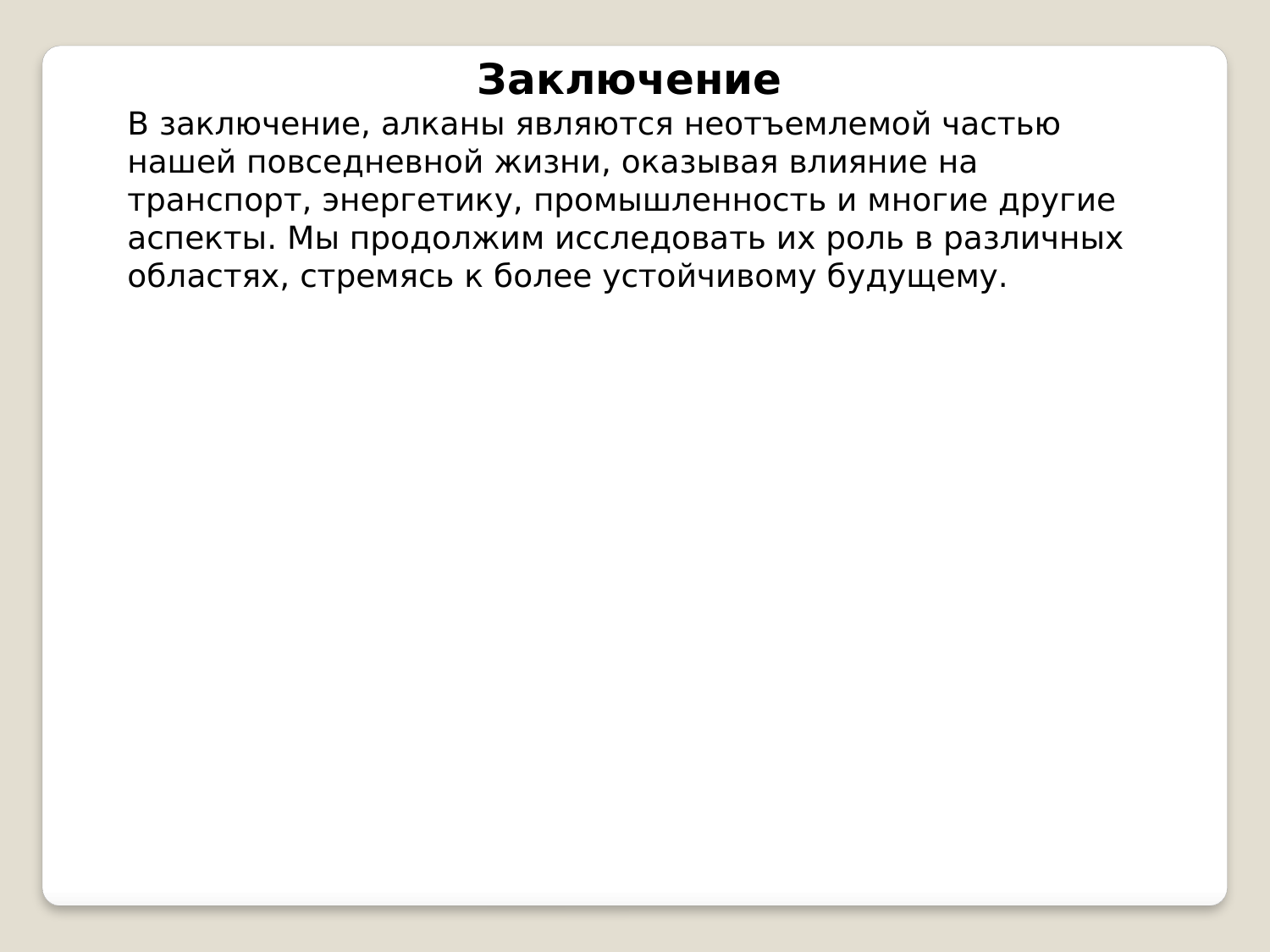

Заключение
В заключение, алканы являются неотъемлемой частью нашей повседневной жизни, оказывая влияние на транспорт, энергетику, промышленность и многие другие аспекты. Мы продолжим исследовать их роль в различных областях, стремясь к более устойчивому будущему.